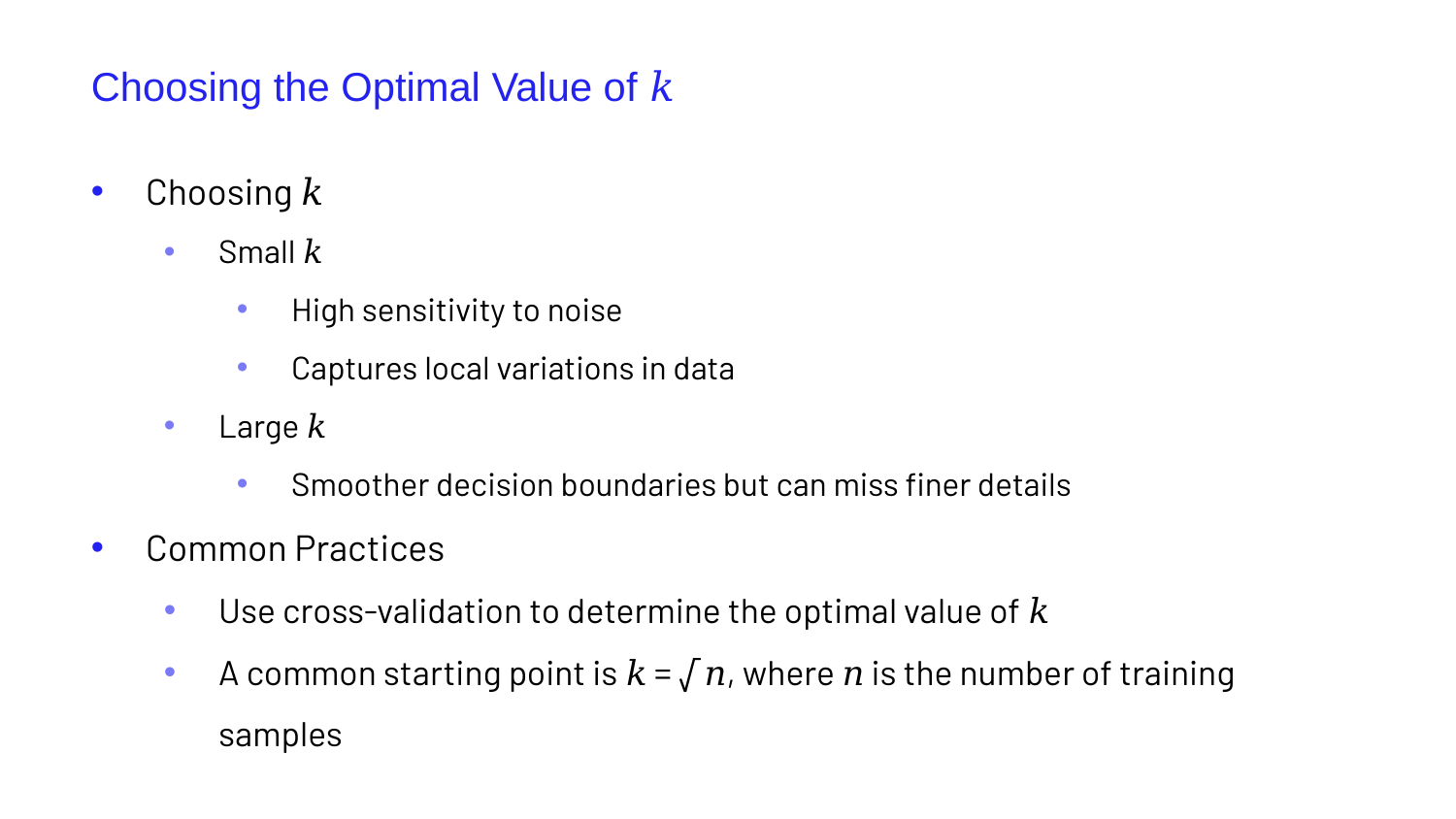

Choosing the Optimal Value of 𝑘
Choosing 𝑘
Small 𝑘
High sensitivity to noise
Captures local variations in data
Large 𝑘
Smoother decision boundaries but can miss finer details
Common Practices
Use cross-validation to determine the optimal value of 𝑘
A common starting point is 𝑘 = √𝑛, where 𝑛 is the number of training samples